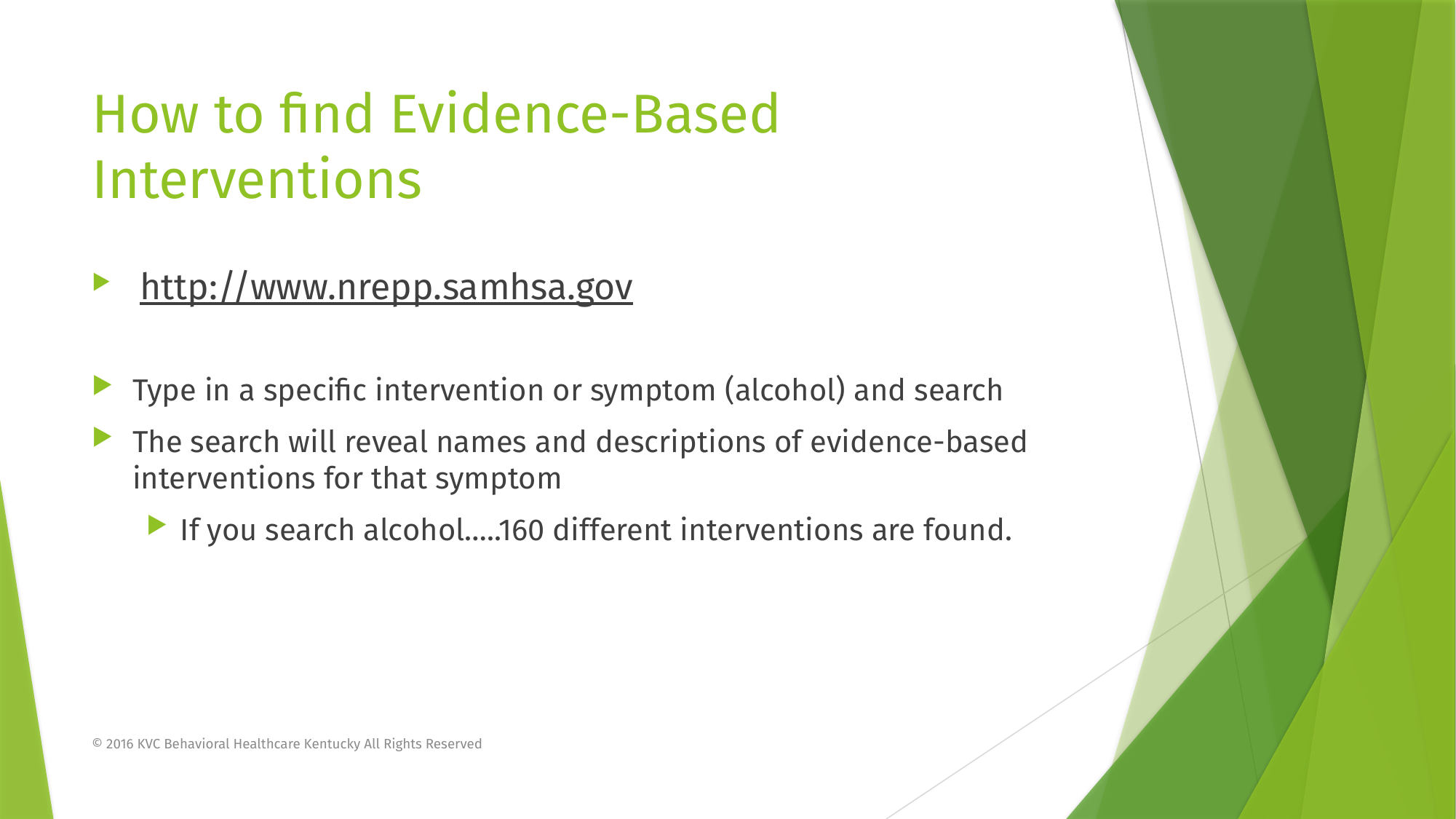

# How to find Evidence-Based Interventions
 http://www.nrepp.samhsa.gov

Type in a specific intervention or symptom (alcohol) and search
The search will reveal names and descriptions of evidence-based interventions for that symptom
If you search alcohol…..160 different interventions are found.

© 2016 KVC Behavioral Healthcare Kentucky All Rights Reserved